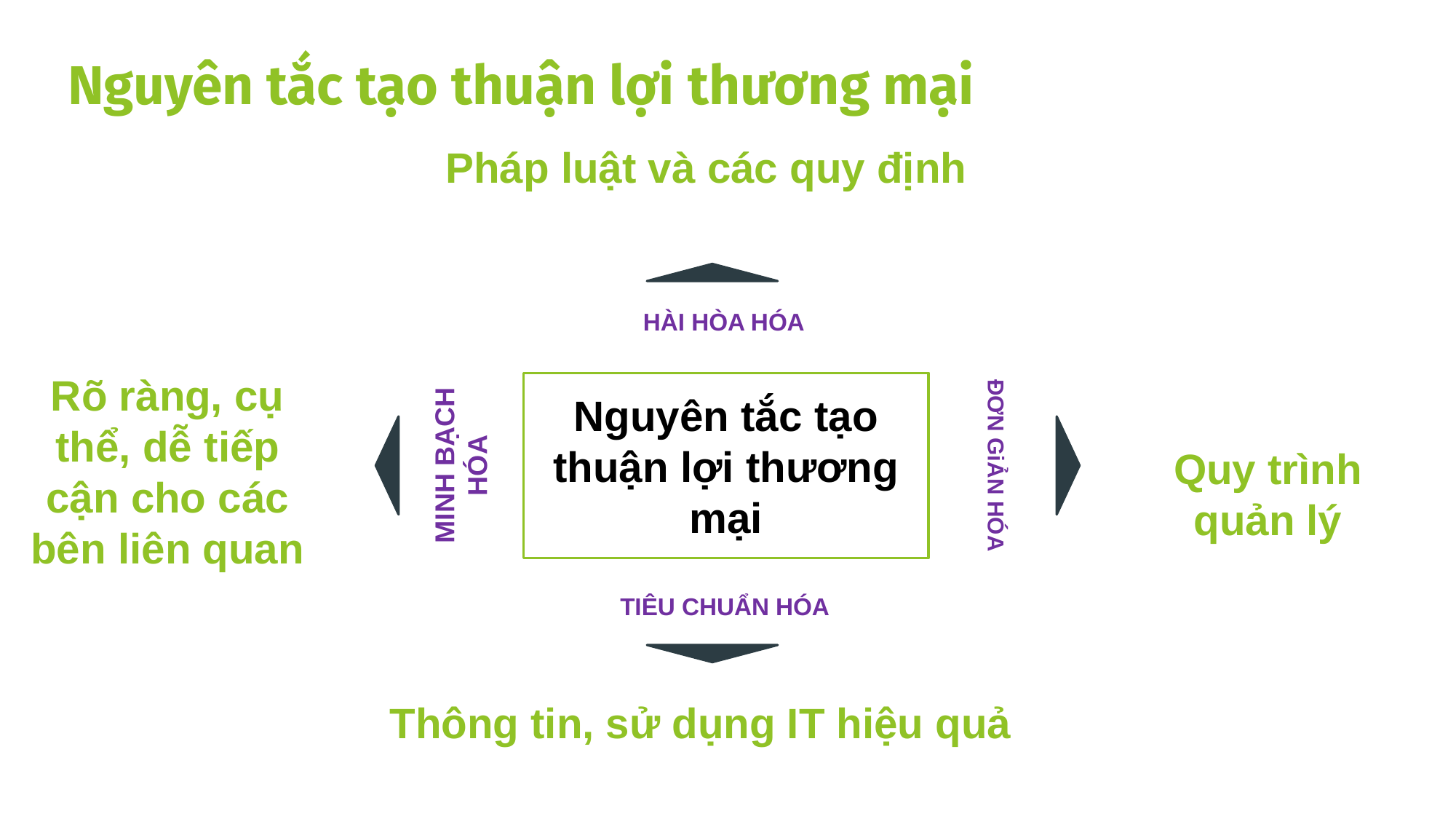

# Nguyên tắc tạo thuận lợi thương mại
Pháp luật và các quy định

HÀI HÒA HÓA
Nguyên tắc tạo thuận lợi thương mại
ĐƠN GiẢN HÓA
MINH BẠCH HÓA

TIÊU CHUẨN HÓA

Rõ ràng, cụ thể, dễ tiếp cận cho các bên liên quan
Quy trình quản lý
Thông tin, sử dụng IT hiệu quả